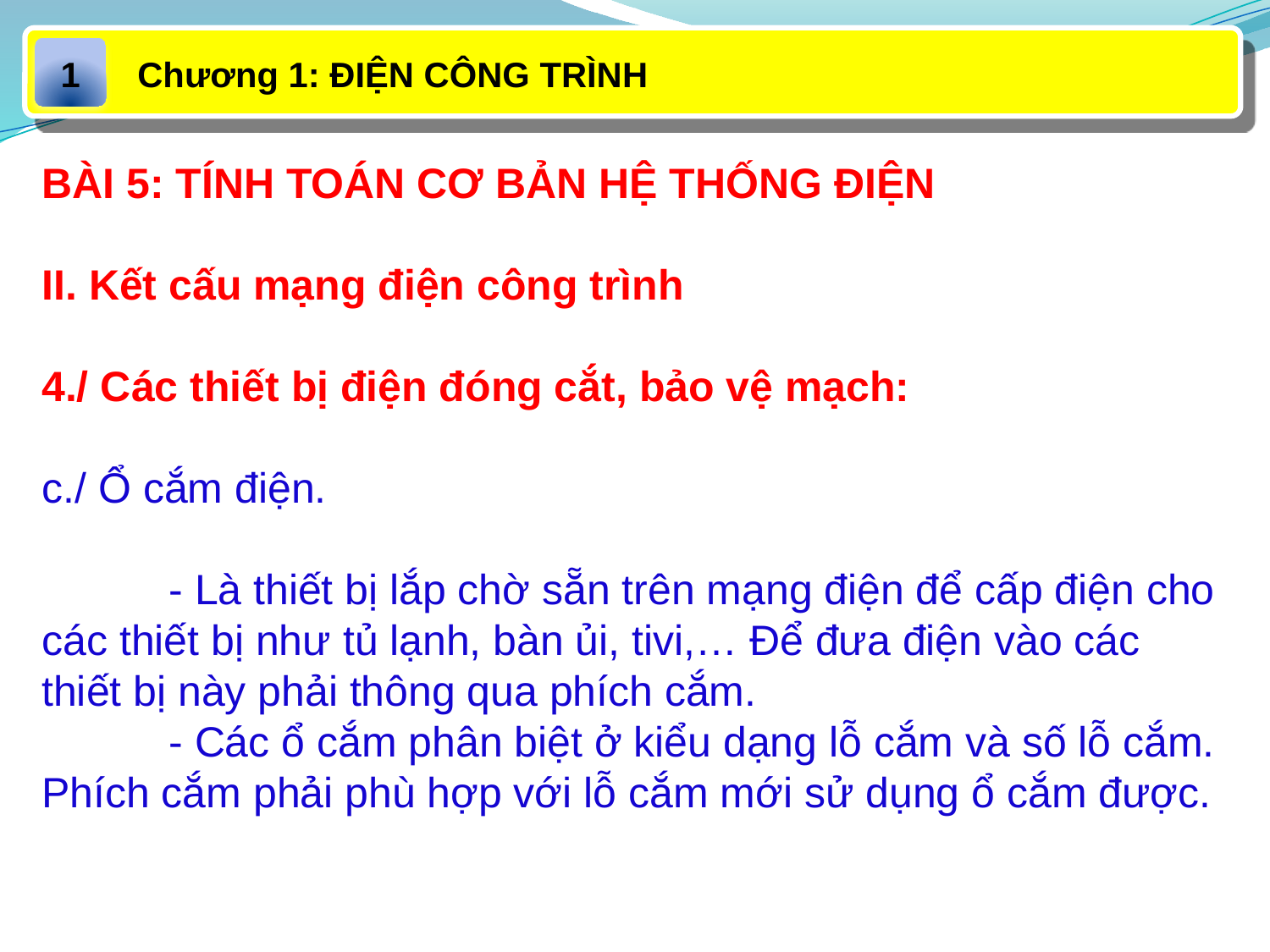

Chương 1: ĐIỆN CÔNG TRÌNH
1

BÀI 5: TÍNH TOÁN CƠ BẢN HỆ THỐNG ĐIỆN

II. Kết cấu mạng điện công trình

4./ Các thiết bị điện đóng cắt, bảo vệ mạch:

c./ Ổ cắm điện.

	- Là thiết bị lắp chờ sẵn trên mạng điện để cấp điện cho các thiết bị như tủ lạnh, bàn ủi, tivi,… Để đưa điện vào các thiết bị này phải thông qua phích cắm.
	- Các ổ cắm phân biệt ở kiểu dạng lỗ cắm và số lỗ cắm. Phích cắm phải phù hợp với lỗ cắm mới sử dụng ổ cắm được.